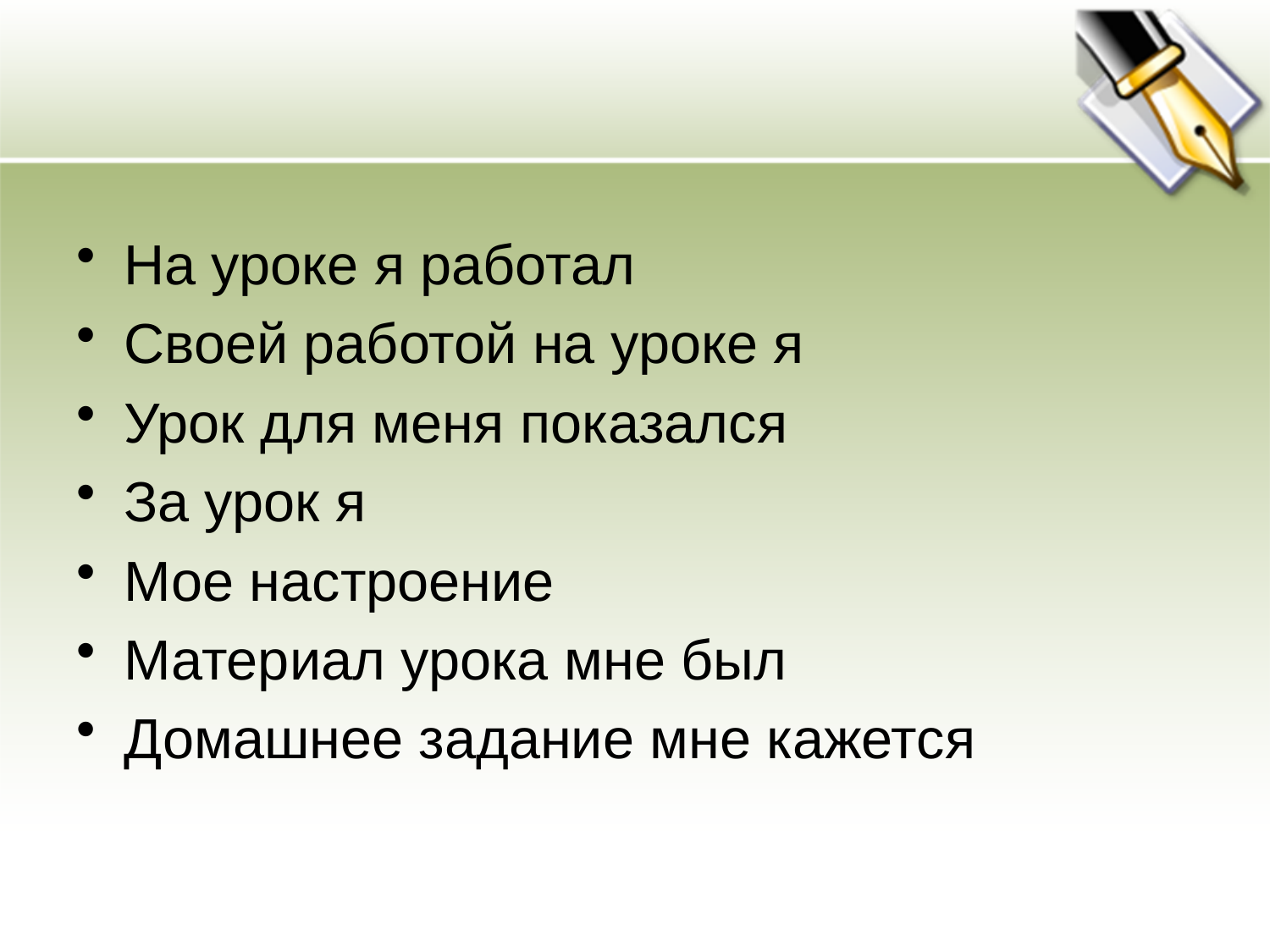

На уроке я работал
Своей работой на уроке я
Урок для меня показался
За урок я
Мое настроение
Материал урока мне был
Домашнее задание мне кажется